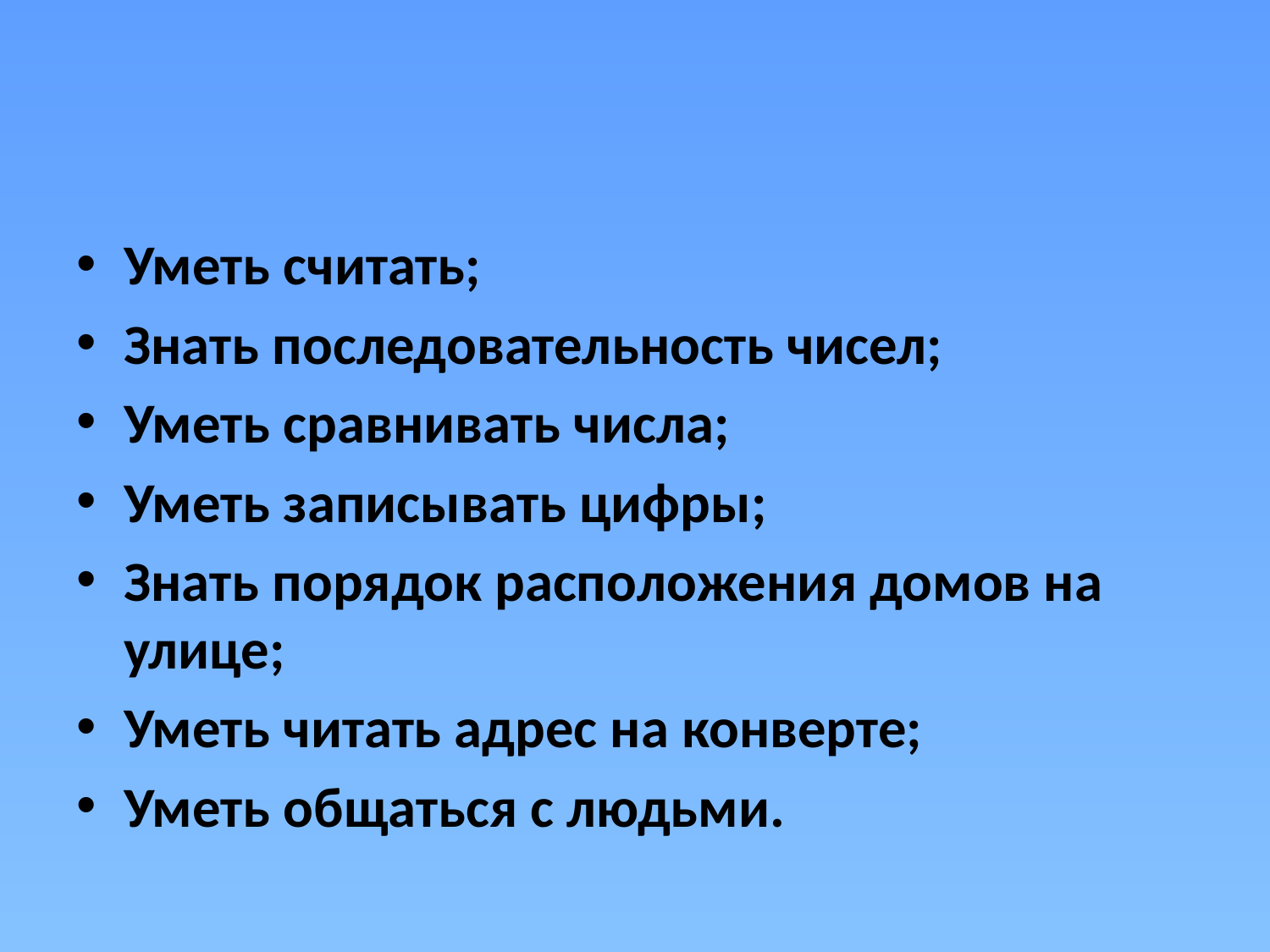

Уметь считать;
Знать последовательность чисел;
Уметь сравнивать числа;
Уметь записывать цифры;
Знать порядок расположения домов на улице;
Уметь читать адрес на конверте;
Уметь общаться с людьми.